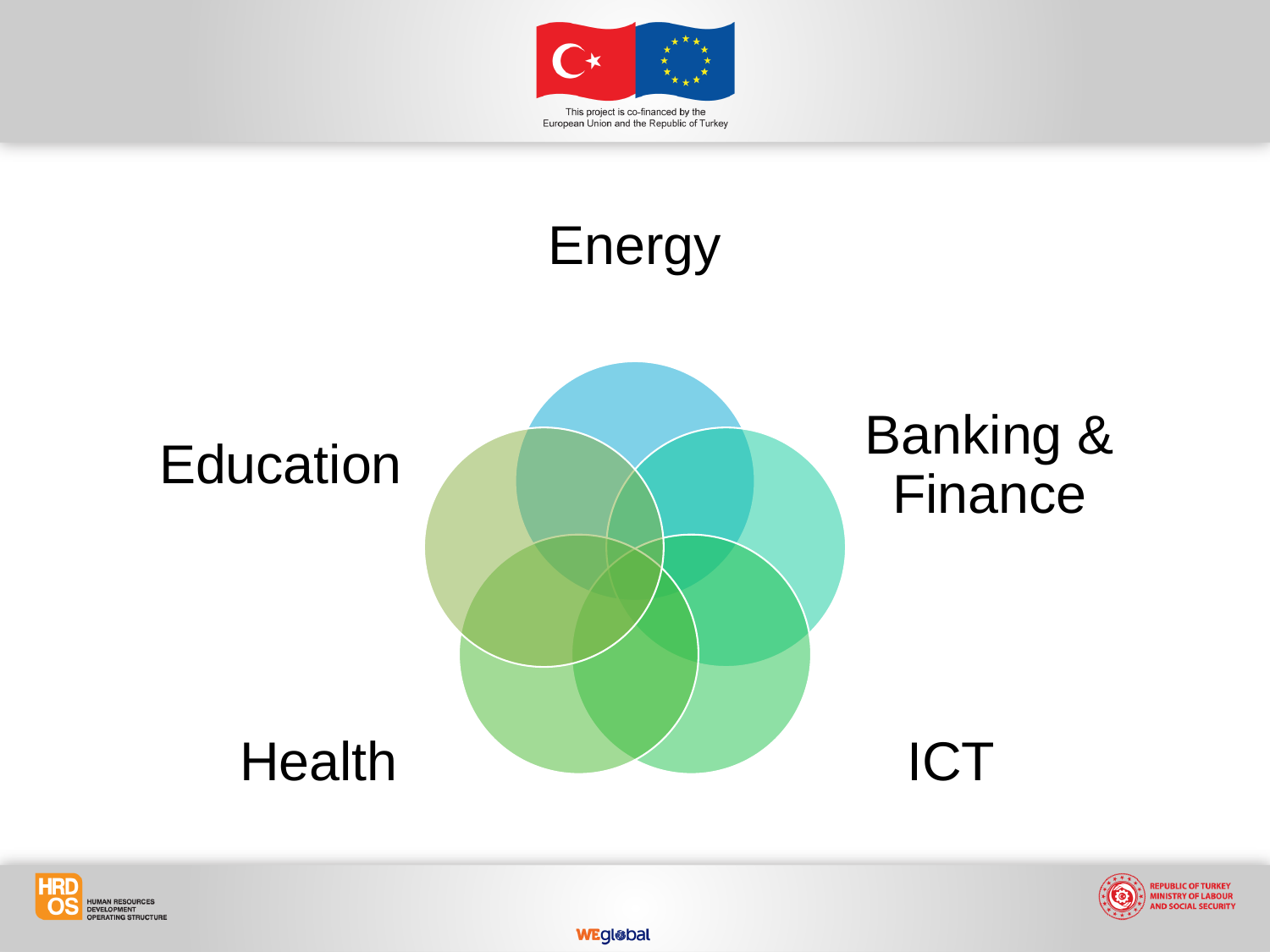

Energy
Banking & Finance
ICT
Health
Education